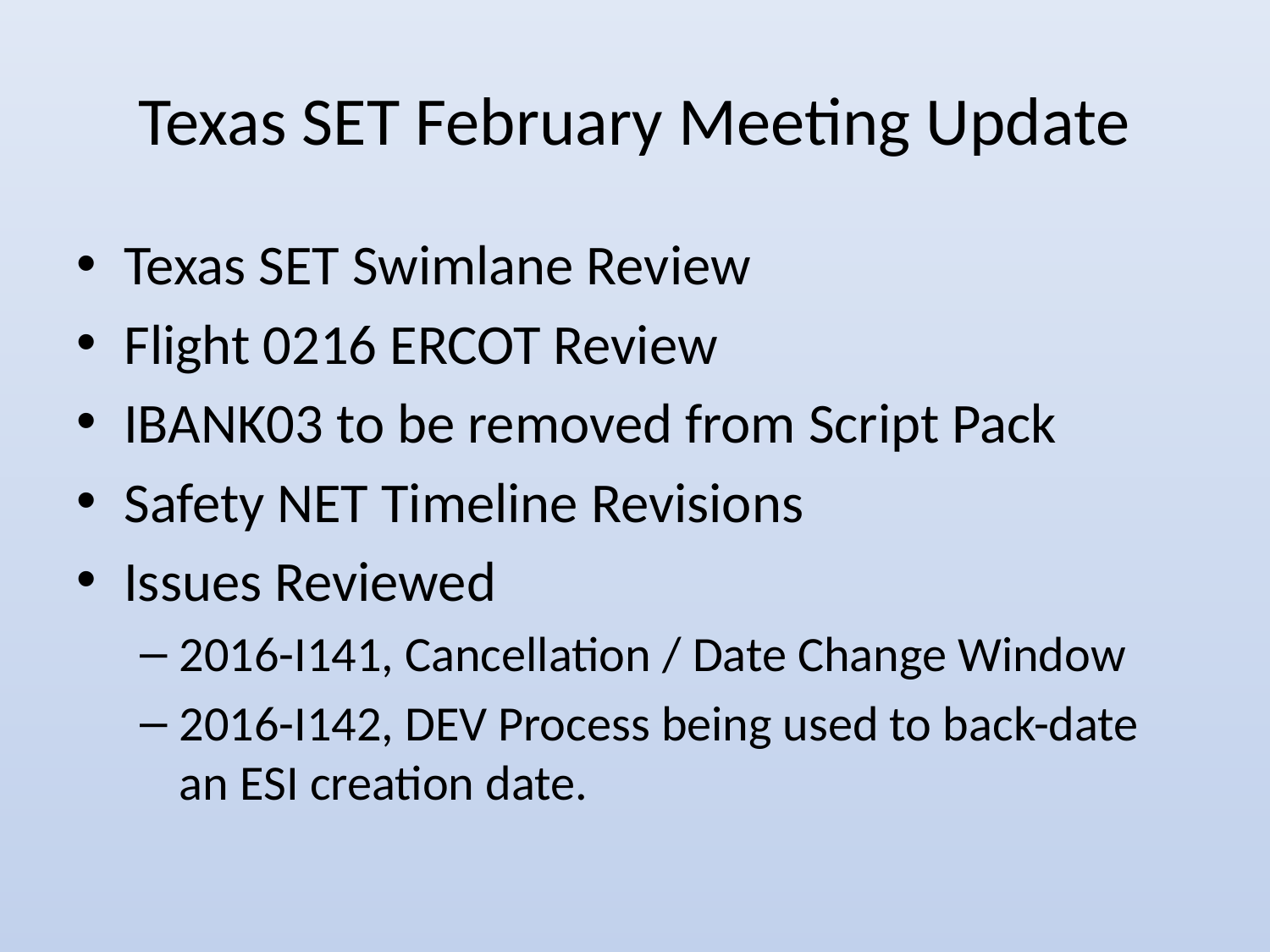

# Texas SET February Meeting Update
Texas SET Swimlane Review
Flight 0216 ERCOT Review
IBANK03 to be removed from Script Pack
Safety NET Timeline Revisions
Issues Reviewed
2016-I141, Cancellation / Date Change Window
2016-I142, DEV Process being used to back-date an ESI creation date.